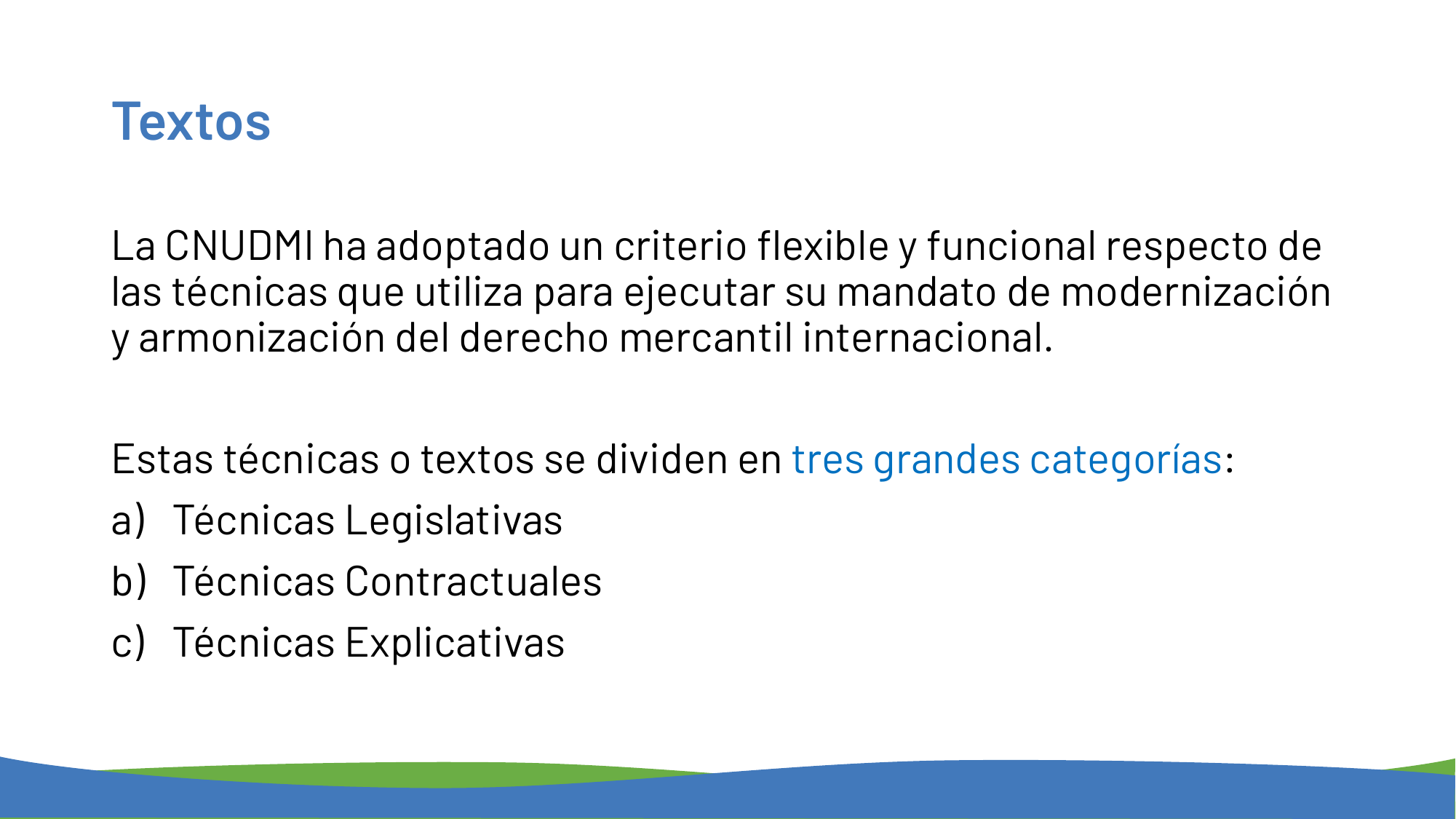

# Textos
La CNUDMI ha adoptado un criterio flexible y funcional respecto de las técnicas que utiliza para ejecutar su mandato de modernización y armonización del derecho mercantil internacional.

Estas técnicas o textos se dividen en tres grandes categorías:
Técnicas Legislativas
Técnicas Contractuales
Técnicas Explicativas